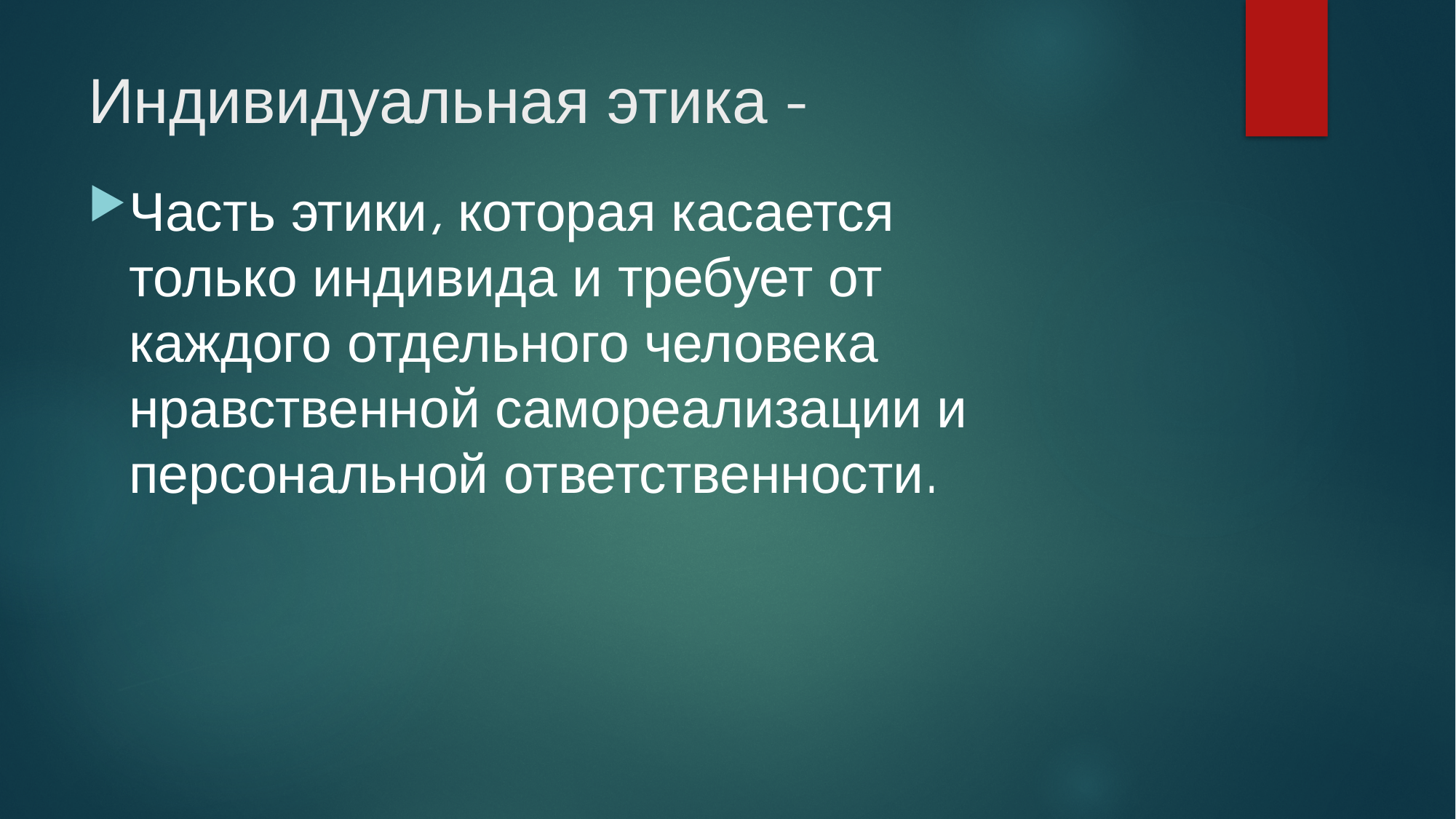

# Индивидуальная этика -
Часть этики, которая касается только индивида и требует от каждого отдельного человека нравственной самореализации и персональной ответственности.